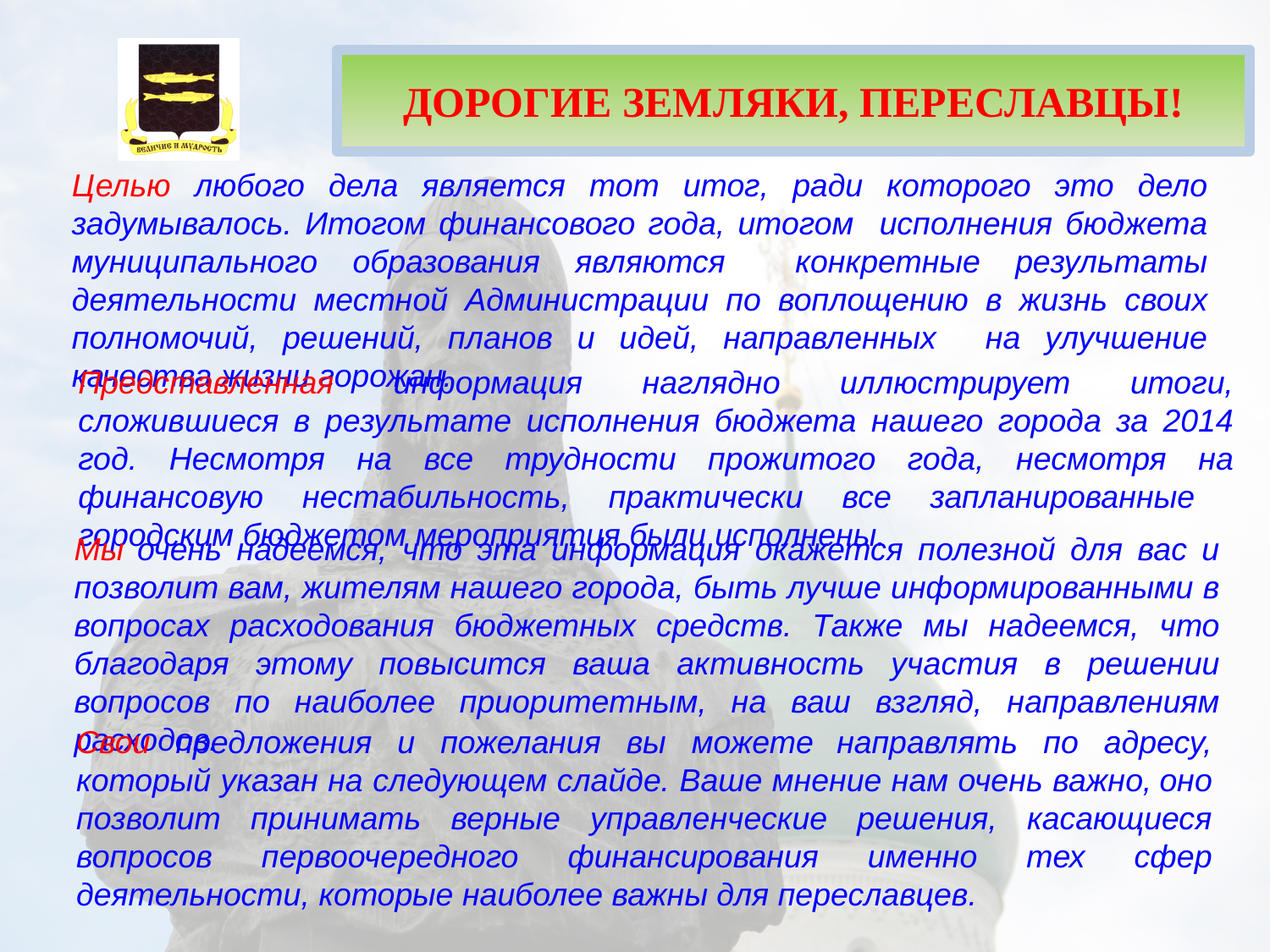

Дорогие земляки, переславцы!

Целью любого дела является тот итог, ради которого это дело задумывалось. Итогом финансового года, итогом  исполнения бюджета муниципального образования являются  конкретные результаты деятельности местной Администрации по воплощению в жизнь своих полномочий, решений, планов и идей, направленных  на улучшение качества жизни горожан.
Представленная информация наглядно иллюстрирует итоги, сложившиеся в результате исполнения бюджета нашего города за 2014 год. Несмотря на все трудности прожитого года, несмотря на финансовую нестабильность, практически все запланированные  городским бюджетом мероприятия были исполнены.
Мы очень надеемся, что эта информация окажется полезной для вас и позволит вам, жителям нашего города, быть лучше информированными в вопросах расходования бюджетных средств. Также мы надеемся, что благодаря этому повысится ваша активность участия в решении вопросов по наиболее приоритетным, на ваш взгляд, направлениям расходов.
Свои предложения и пожелания вы можете направлять по адресу, который указан на следующем слайде. Ваше мнение нам очень важно, оно позволит принимать верные управленческие решения, касающиеся вопросов первоочередного финансирования именно тех сфер деятельности, которые наиболее важны для переславцев.